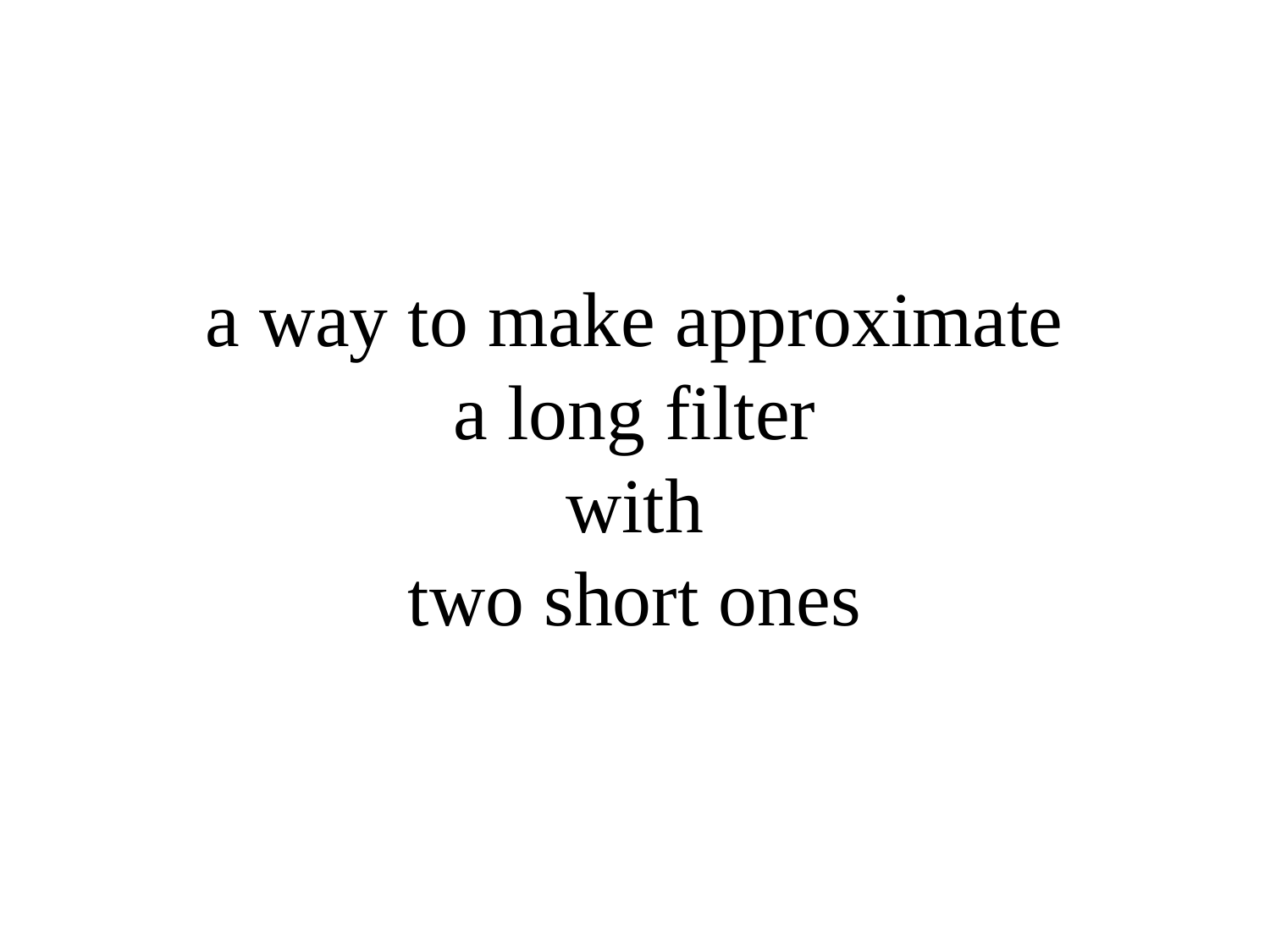

a way to make approximate
a long filter
with
two short ones